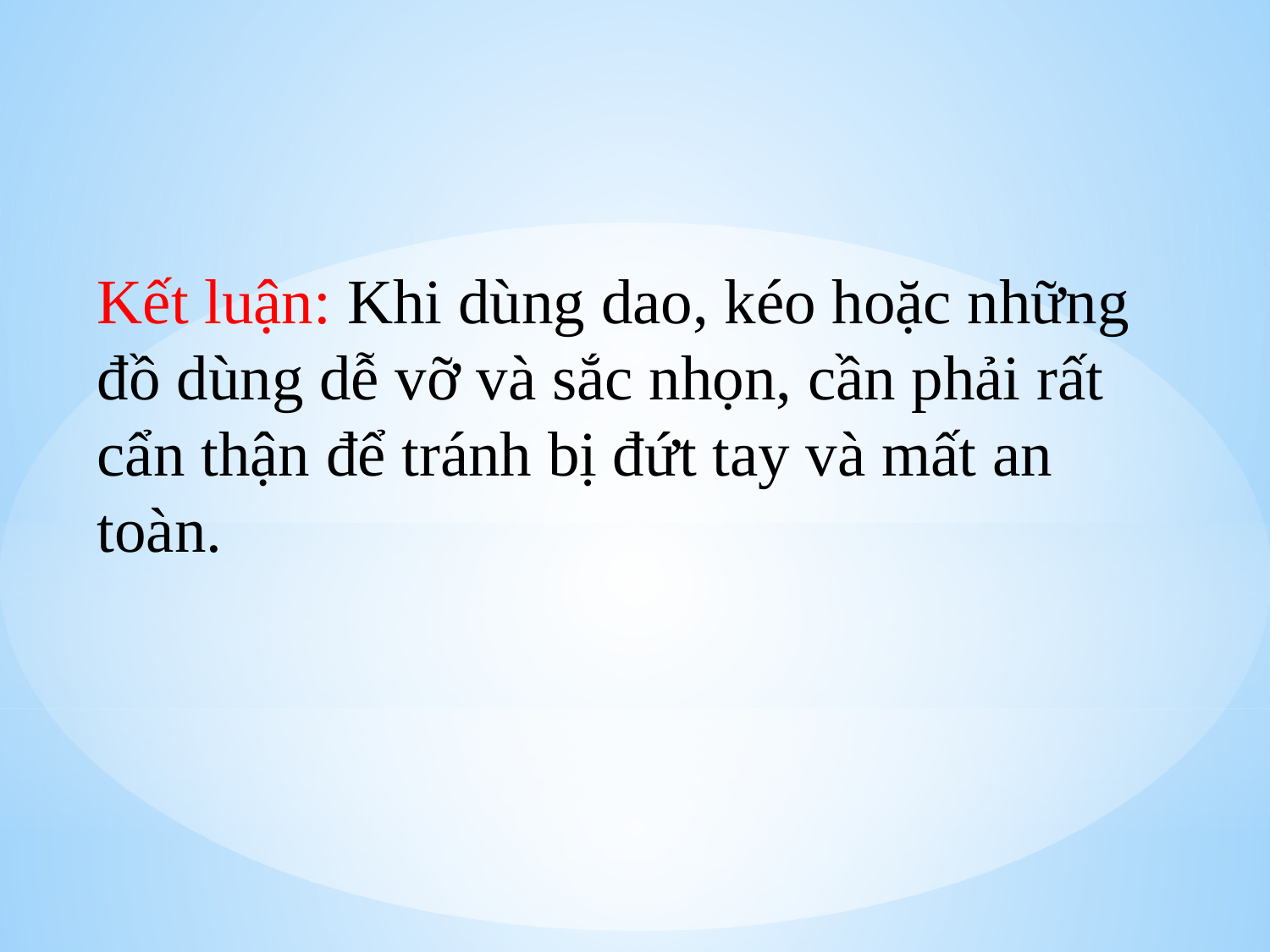

Kết luận: Khi dùng dao, kéo hoặc những đồ dùng dễ vỡ và sắc nhọn, cần phải rất cẩn thận để tránh bị đứt tay và mất an toàn.